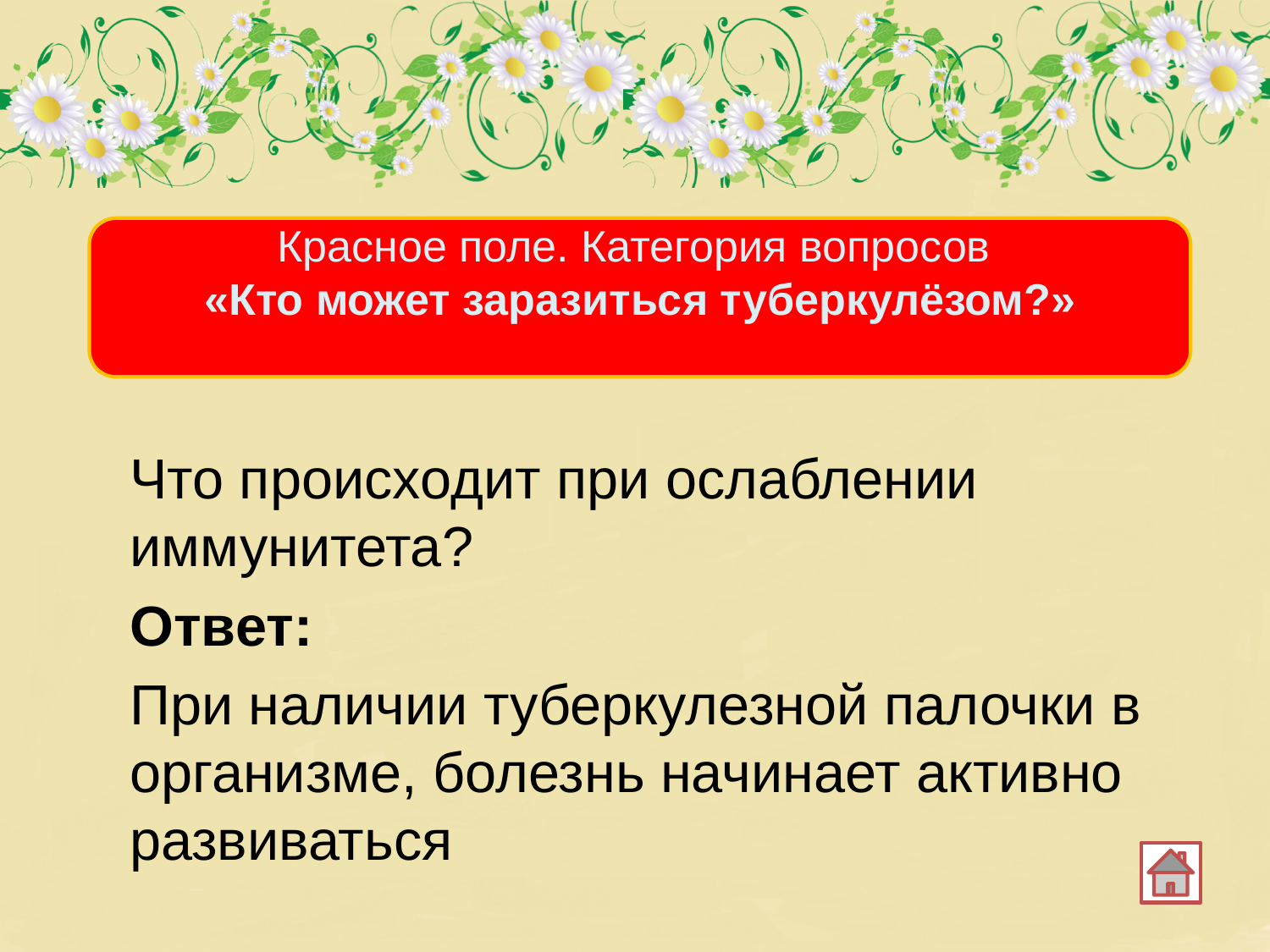

Красное поле. Категория вопросов
«Кто может заразиться туберкулёзом?»

	Что происходит при ослаблении иммунитета?
	Ответ:
	При наличии туберкулезной палочки в организме, болезнь начинает активно развиваться